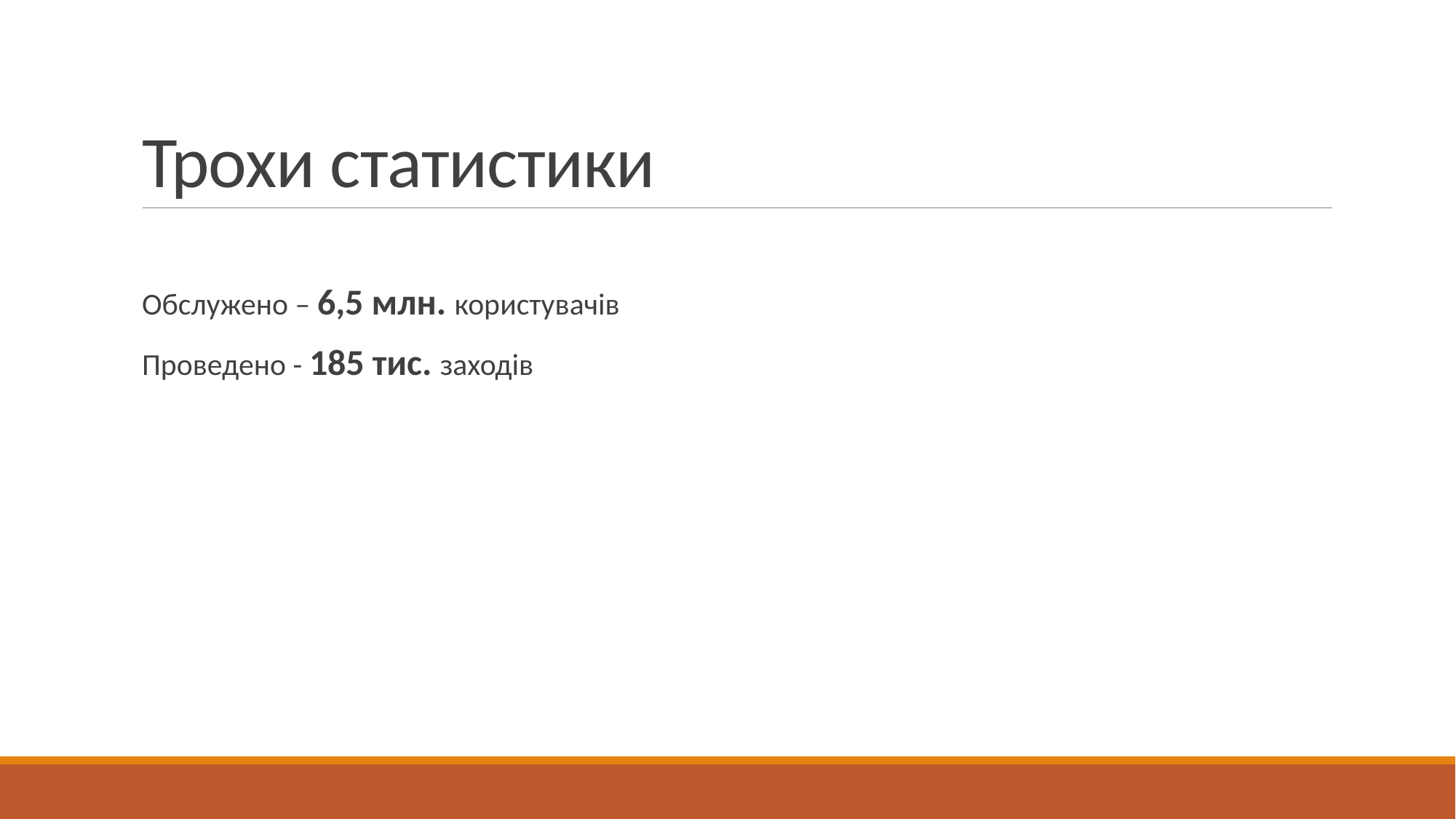

# Трохи статистики

Обслужено – 6,5 млн. користувачів
Проведено - 185 тис. заходів